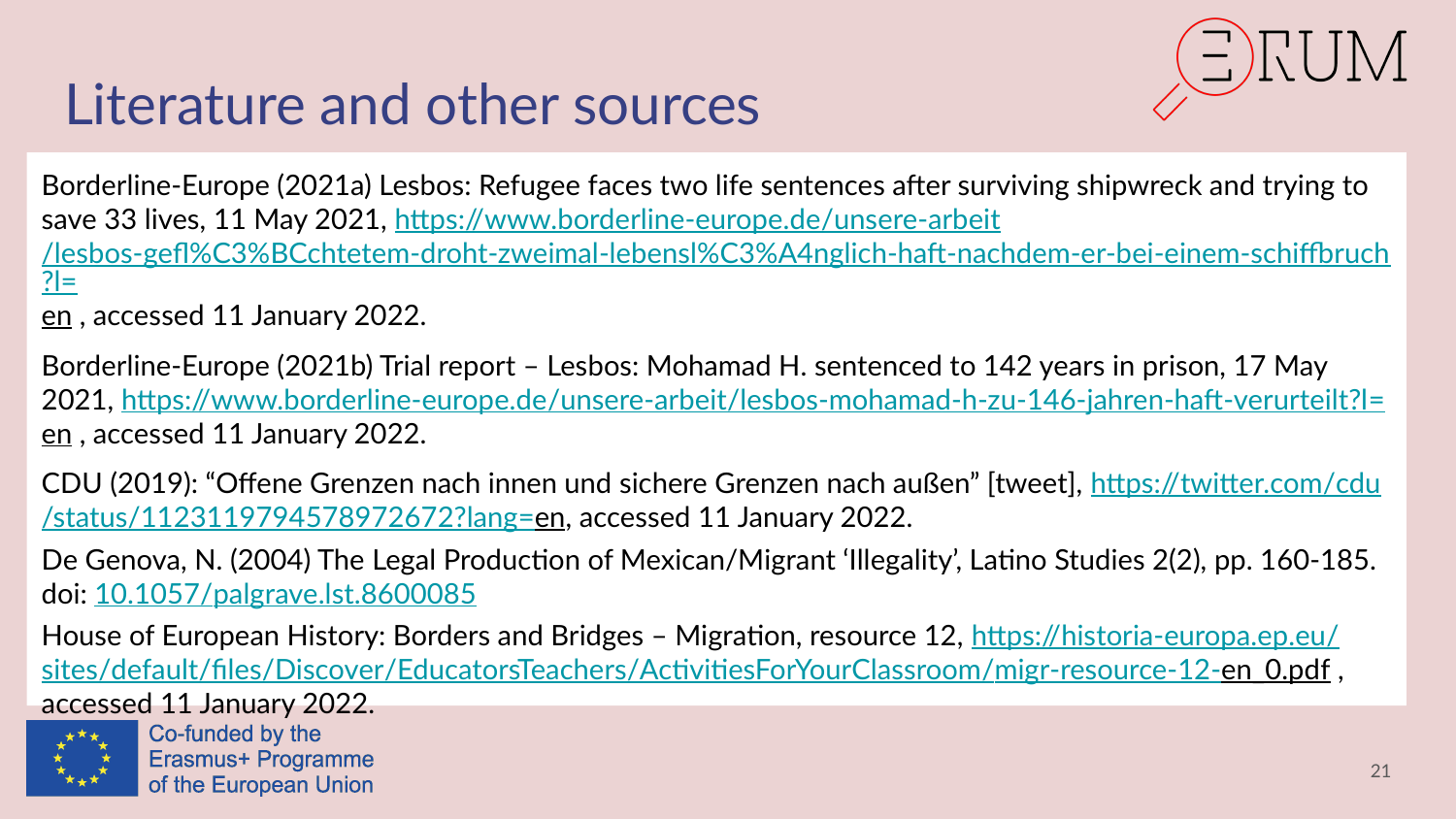

# Literature and other sources
Borderline-Europe (2021a) Lesbos: Refugee faces two life sentences after surviving shipwreck and trying to save 33 lives, 11 May 2021, https://www.borderline-europe.de/unsere-arbeit/lesbos-gefl%C3%BCchtetem-droht-zweimal-lebensl%C3%A4nglich-haft-nachdem-er-bei-einem-schiffbruch?l=en , accessed 11 January 2022.
Borderline-Europe (2021b) Trial report – Lesbos: Mohamad H. sentenced to 142 years in prison, 17 May 2021, https://www.borderline-europe.de/unsere-arbeit/lesbos-mohamad-h-zu-146-jahren-haft-verurteilt?l=en , accessed 11 January 2022.
CDU (2019): “Offene Grenzen nach innen und sichere Grenzen nach außen” [tweet], https://twitter.com/cdu/status/1123119794578972672?lang=en, accessed 11 January 2022.
De Genova, N. (2004) The Legal Production of Mexican/Migrant ‘Illegality’, Latino Studies 2(2), pp. 160-185. doi: 10.1057/palgrave.lst.8600085
House of European History: Borders and Bridges – Migration, resource 12, https://historia-europa.ep.eu/sites/default/files/Discover/EducatorsTeachers/ActivitiesForYourClassroom/migr-resource-12-en_0.pdf , accessed 11 January 2022.
21